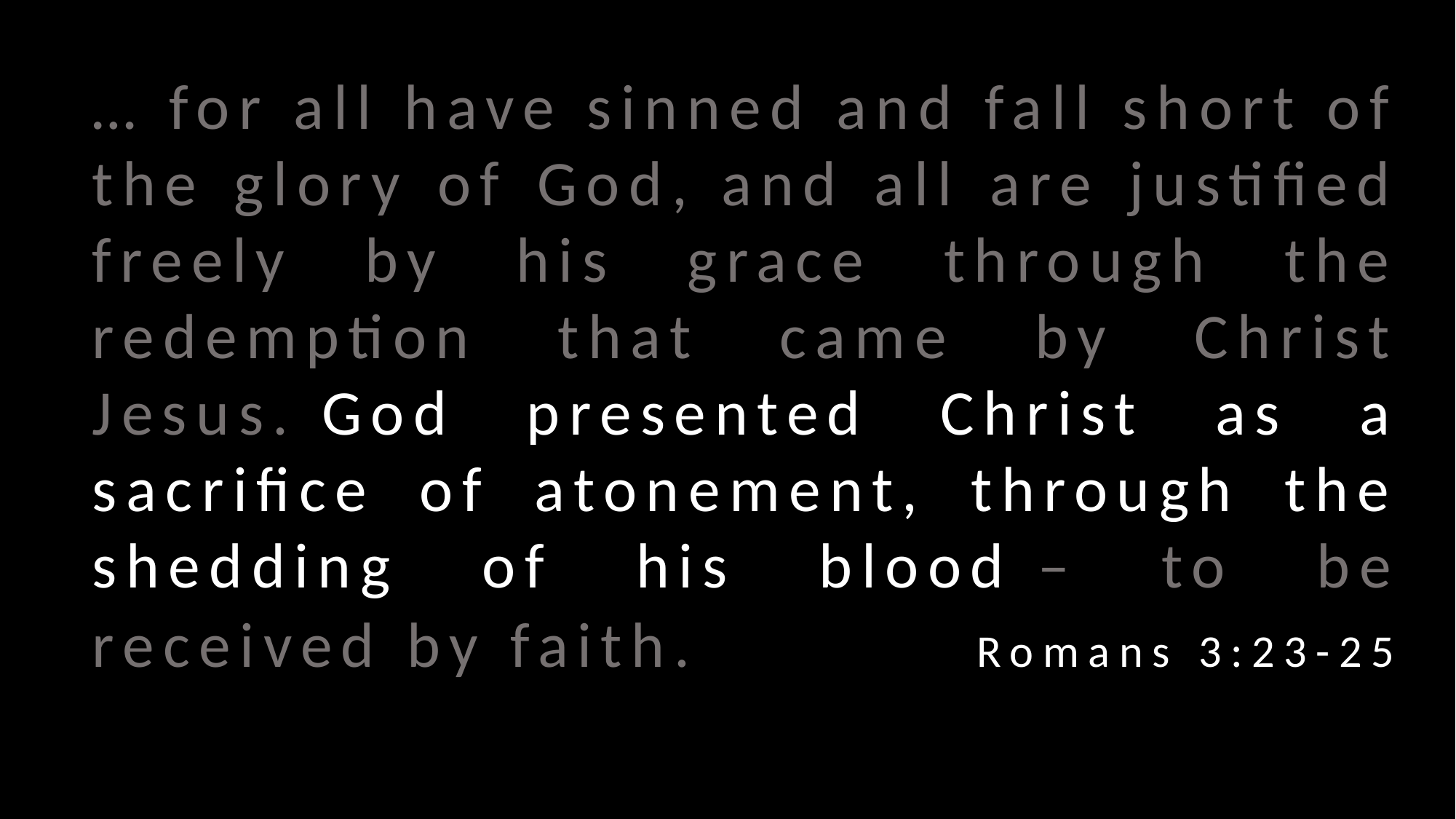

… for all have sinned and fall short of the glory of God, and all are justified freely by his grace through the redemption that came by Christ Jesus. God presented Christ as a sacrifice of atonement, through the shedding of his blood – to be received by faith.              Romans 3:23-25